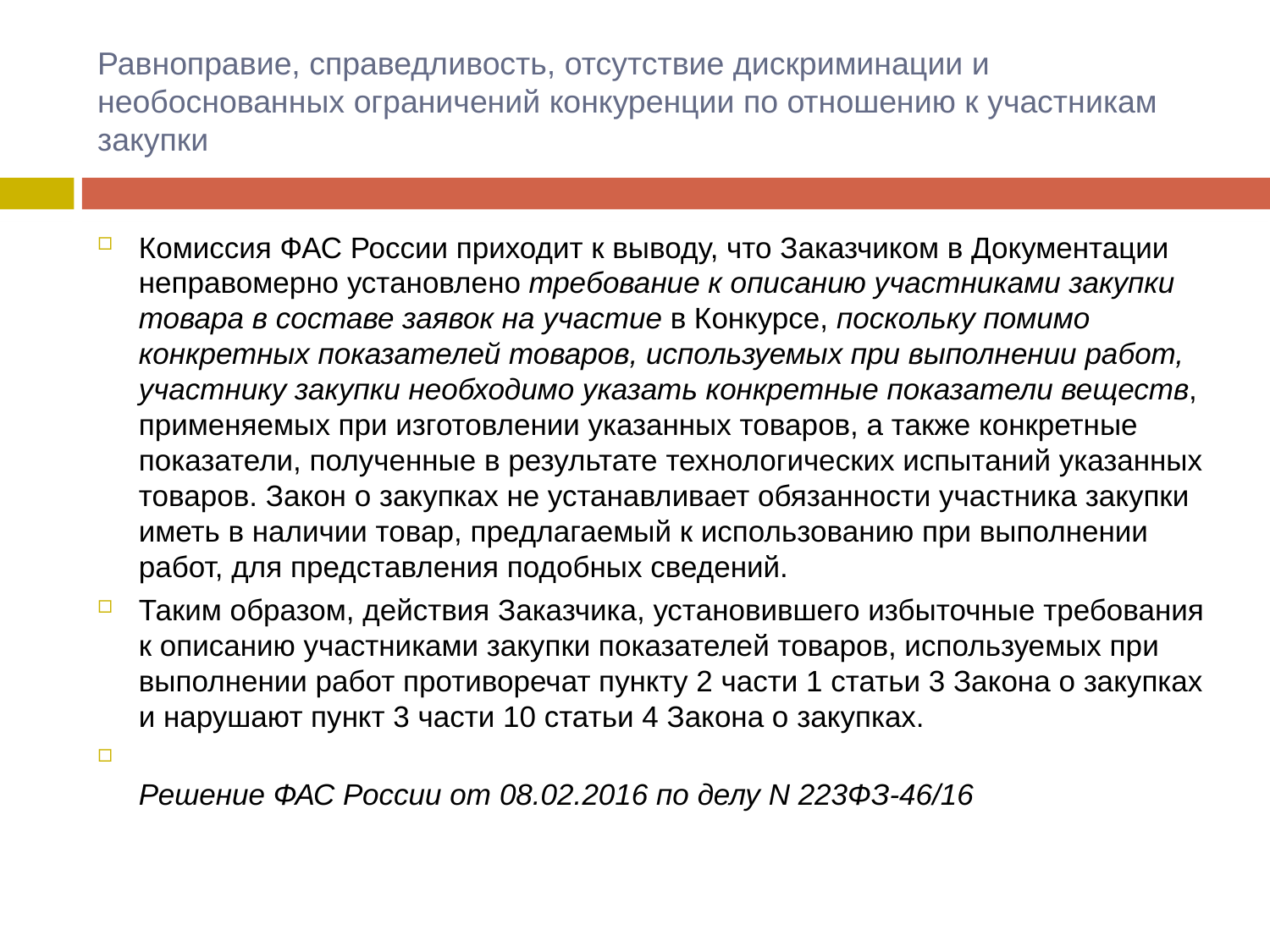

# Равноправие, справедливость, отсутствие дискриминации и необоснованных ограничений конкуренции по отношению к участникам закупки
Комиссия ФАС России приходит к выводу, что Заказчиком в Документации неправомерно установлено требование к описанию участниками закупки товара в составе заявок на участие в Конкурсе, поскольку помимо конкретных показателей товаров, используемых при выполнении работ, участнику закупки необходимо указать конкретные показатели веществ, применяемых при изготовлении указанных товаров, а также конкретные показатели, полученные в результате технологических испытаний указанных товаров. Закон о закупках не устанавливает обязанности участника закупки иметь в наличии товар, предлагаемый к использованию при выполнении работ, для представления подобных сведений.
Таким образом, действия Заказчика, установившего избыточные требования к описанию участниками закупки показателей товаров, используемых при выполнении работ противоречат пункту 2 части 1 статьи 3 Закона о закупках и нарушают пункт 3 части 10 статьи 4 Закона о закупках.
Решение ФАС России от 08.02.2016 по делу N 223ФЗ-46/16